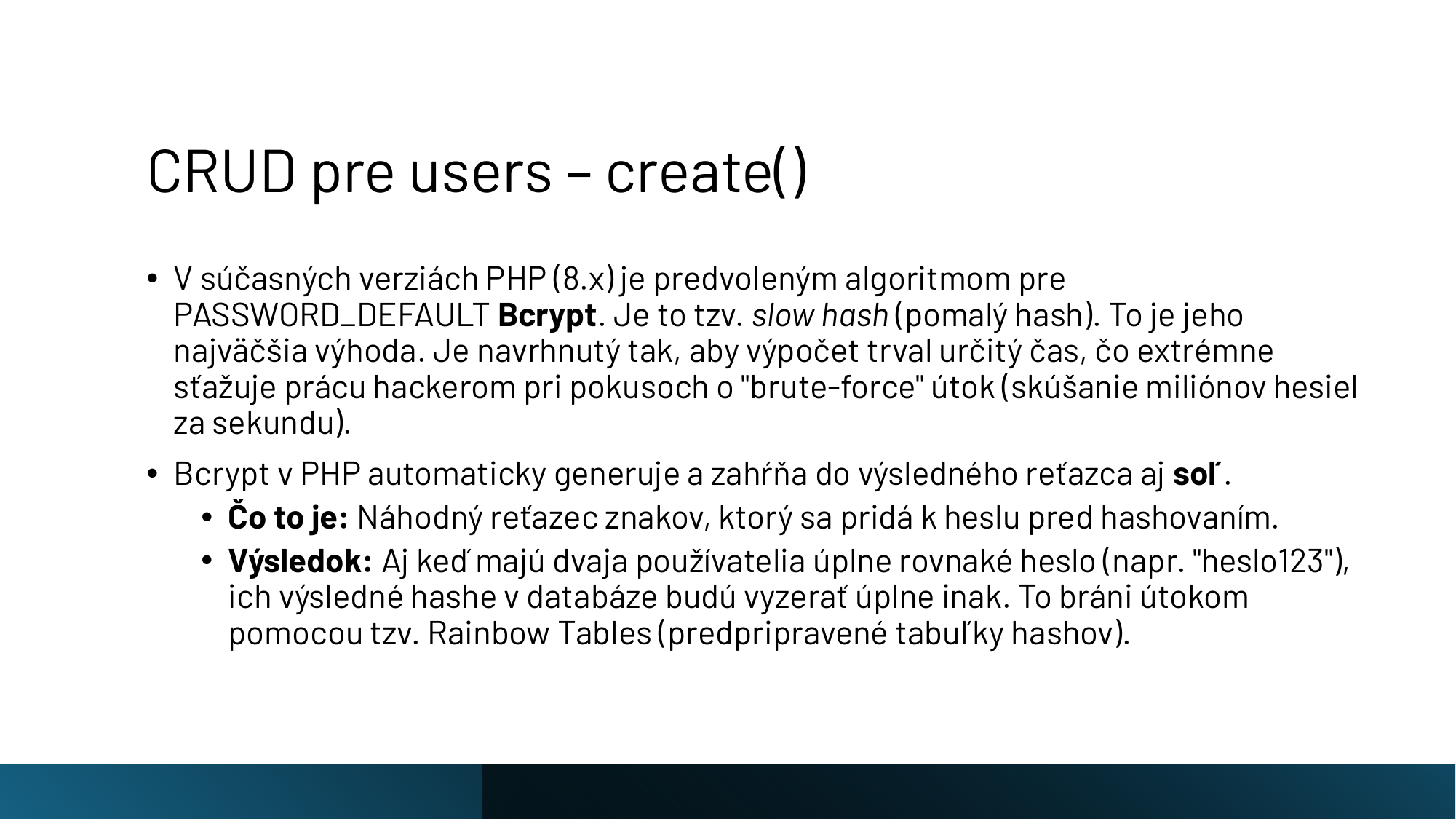

# CRUD pre users – create()
V súčasných verziách PHP (8.x) je predvoleným algoritmom pre PASSWORD_DEFAULT Bcrypt. Je to tzv. slow hash (pomalý hash). To je jeho najväčšia výhoda. Je navrhnutý tak, aby výpočet trval určitý čas, čo extrémne sťažuje prácu hackerom pri pokusoch o "brute-force" útok (skúšanie miliónov hesiel za sekundu).
Bcrypt v PHP automaticky generuje a zahŕňa do výsledného reťazca aj soľ.
Čo to je: Náhodný reťazec znakov, ktorý sa pridá k heslu pred hashovaním.
Výsledok: Aj keď majú dvaja používatelia úplne rovnaké heslo (napr. "heslo123"), ich výsledné hashe v databáze budú vyzerať úplne inak. To bráni útokom pomocou tzv. Rainbow Tables (predpripravené tabuľky hashov).